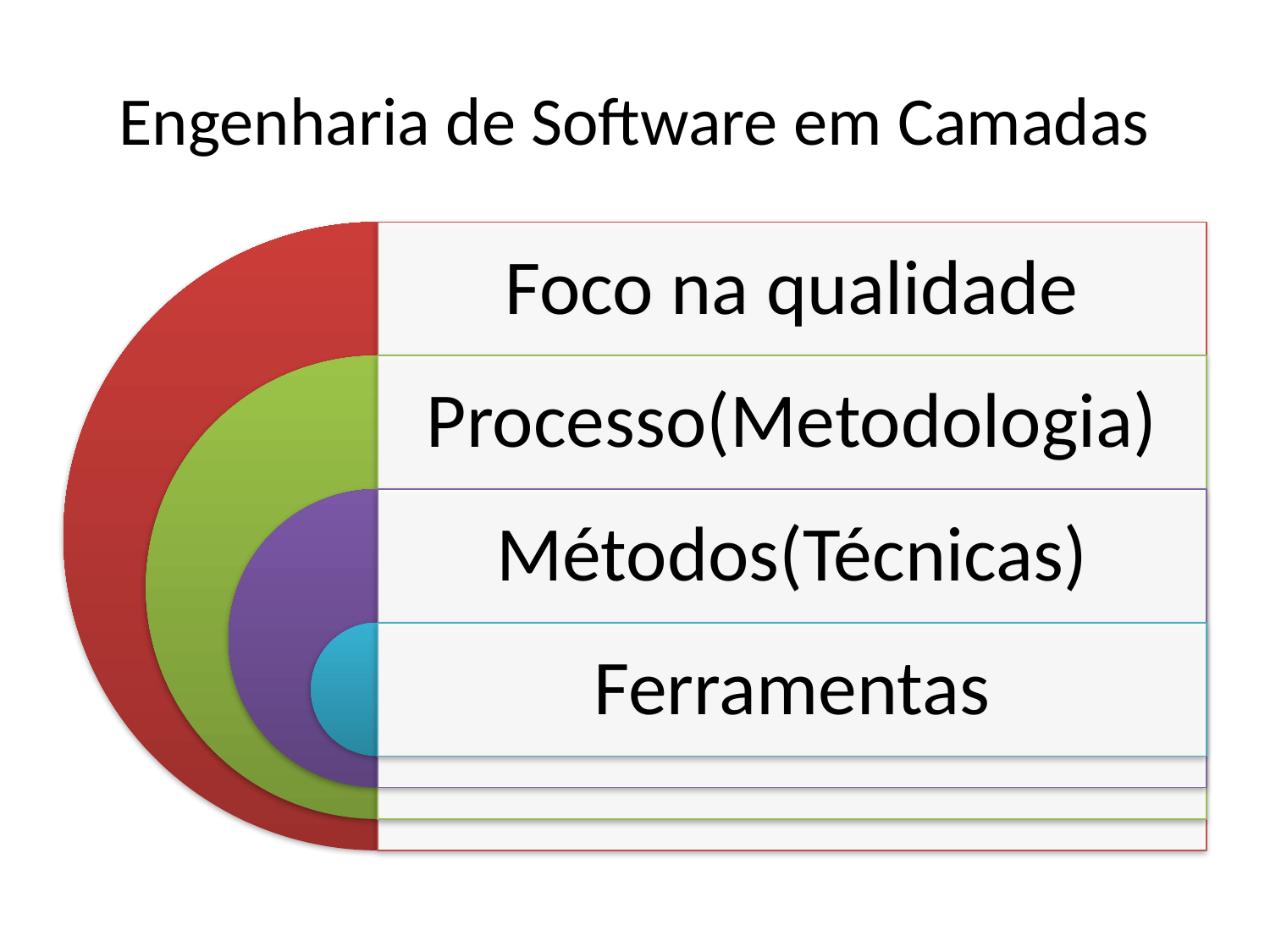

# Engenharia de Software em Camadas
Foco na qualidade
Processo(Metodologia)
Métodos(Técnicas)
Ferramentas